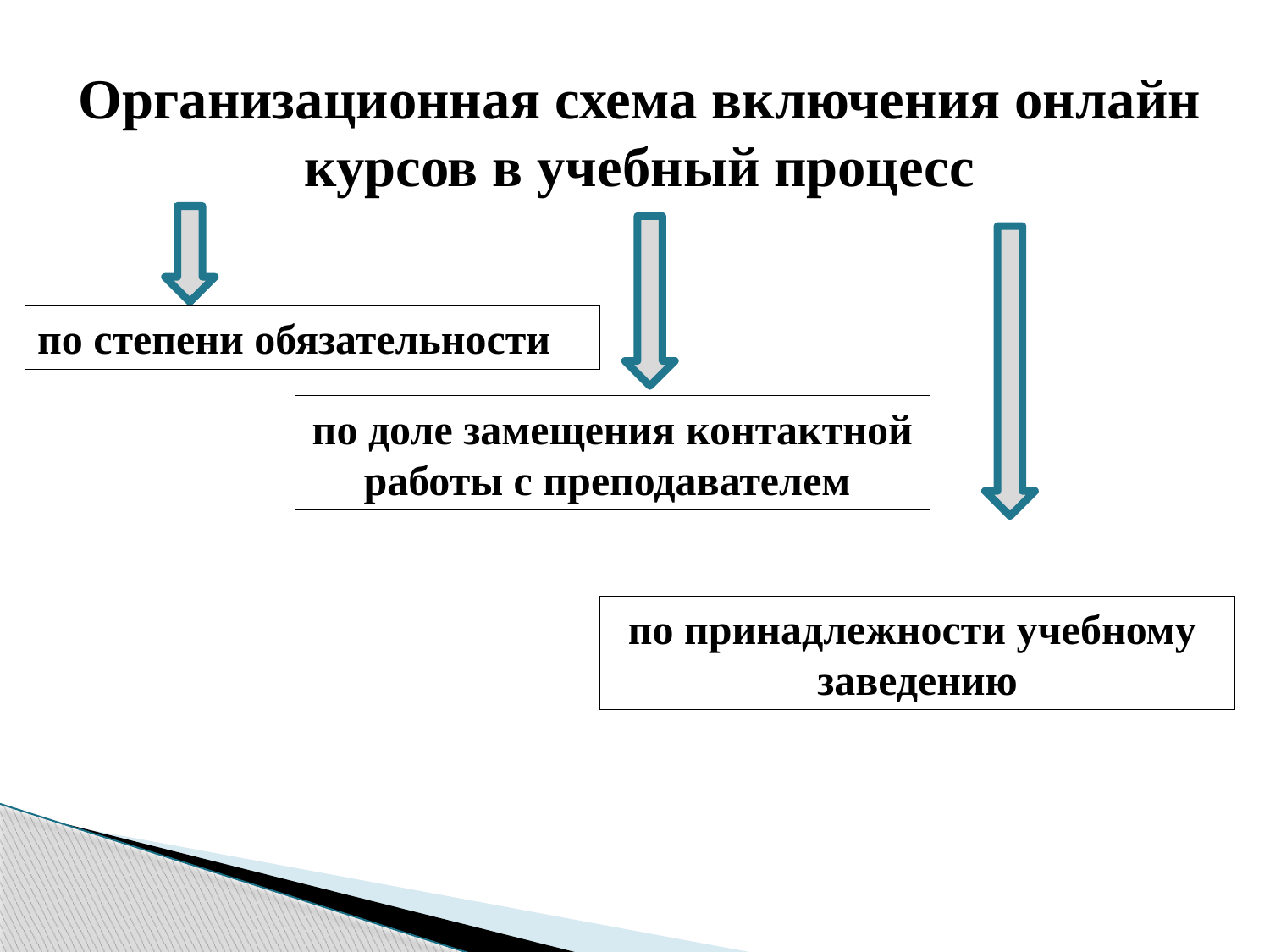

Организационная схема включения онлайн курсов в учебный процесс

по степени обязательности
по доле замещения контактной работы с преподавателем
по принадлежности учебному
заведению